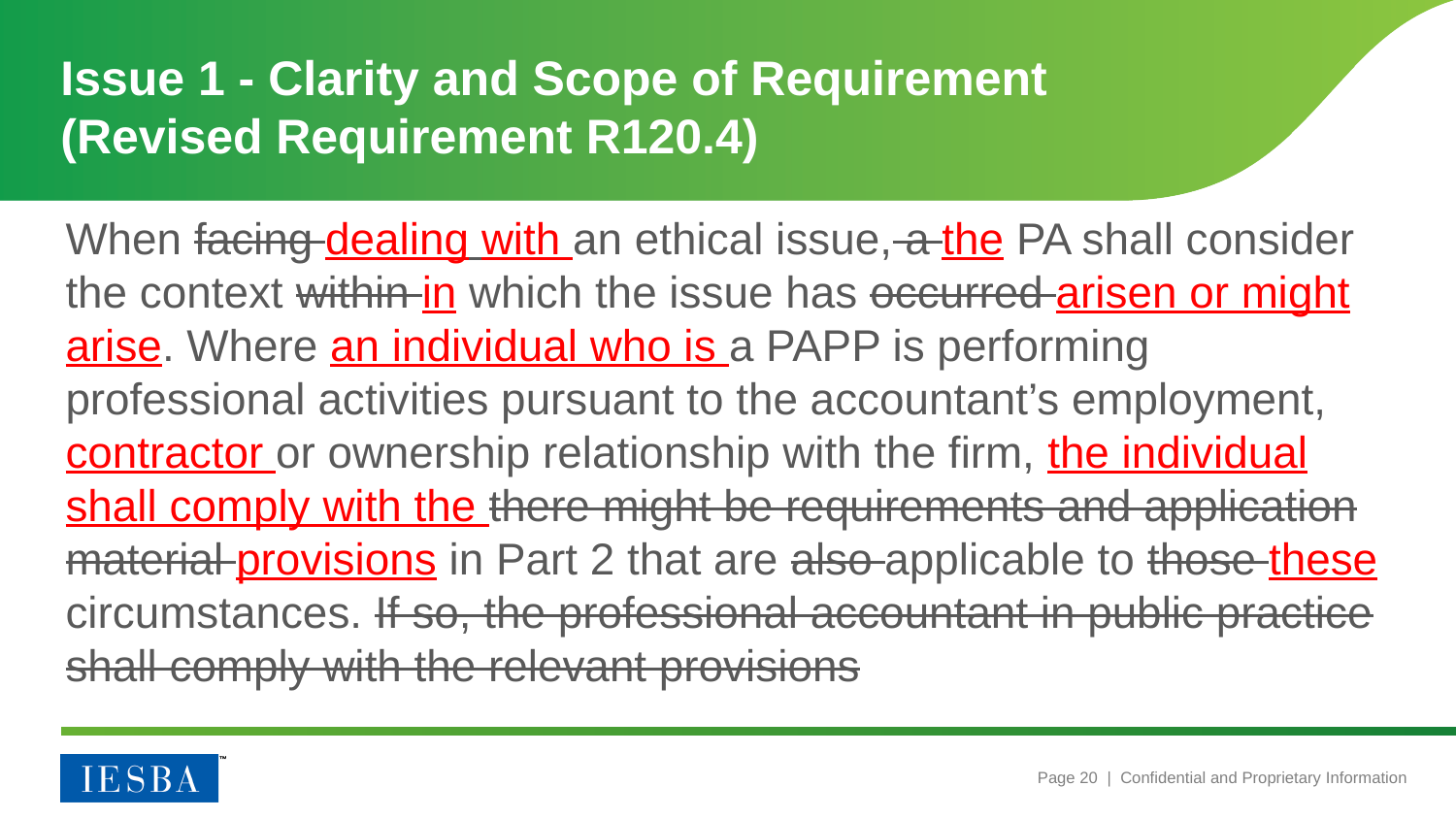

# Issue 1 - Clarity and Scope of Requirement (Revised Requirement R120.4)
When facing dealing with an ethical issue, a the PA shall consider the context within in which the issue has occurred arisen or might arise. Where an individual who is a PAPP is performing professional activities pursuant to the accountant’s employment, contractor or ownership relationship with the firm, the individual shall comply with the there might be requirements and application material provisions in Part 2 that are also applicable to those these circumstances. If so, the professional accountant in public practice shall comply with the relevant provisions